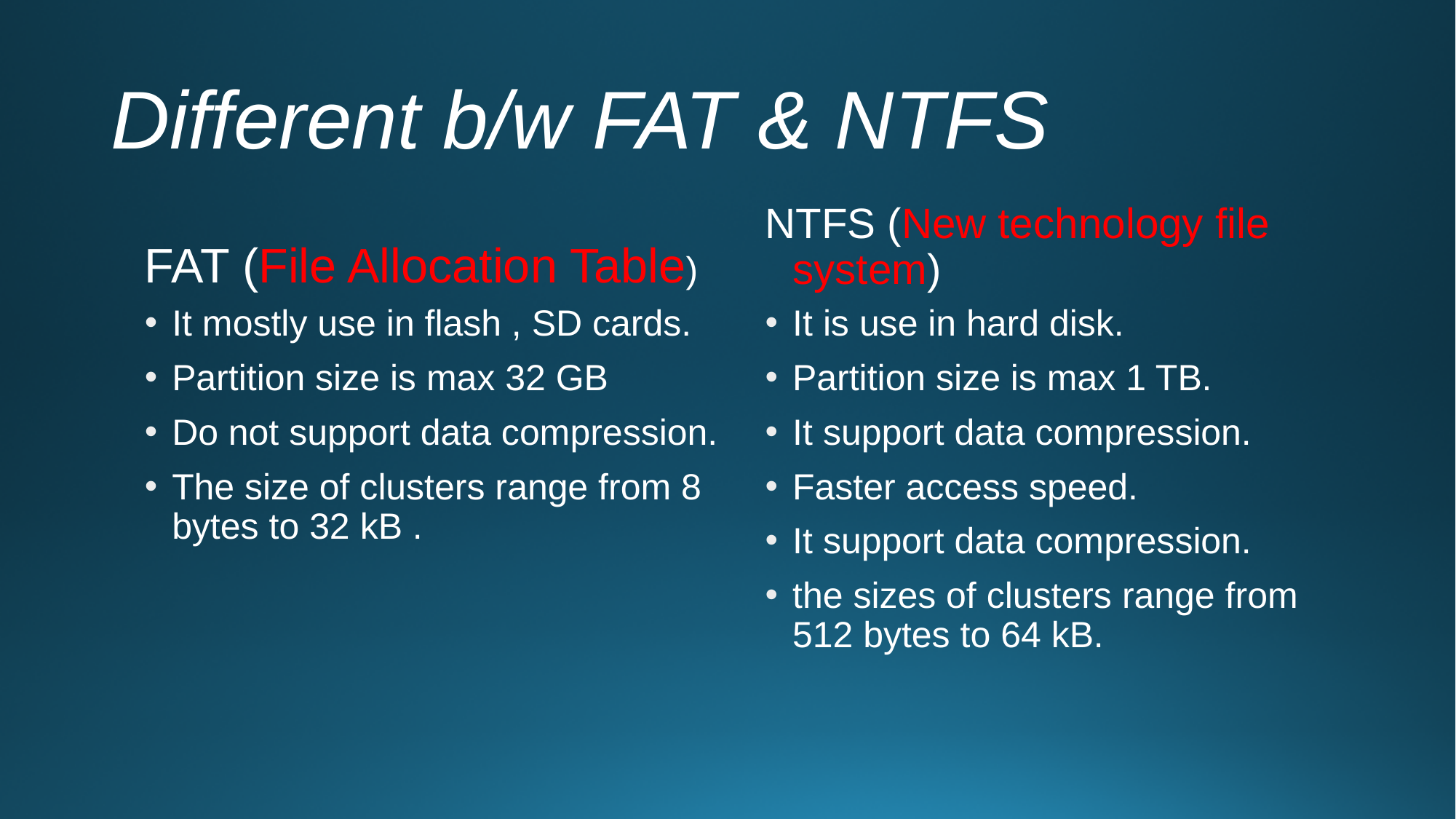

# Different b/w FAT & NTFS
FAT (File Allocation Table)
NTFS (New technology file system)
It mostly use in flash , SD cards.
Partition size is max 32 GB
Do not support data compression.
The size of clusters range from 8 bytes to 32 kB .

It is use in hard disk.
Partition size is max 1 TB.
It support data compression.
Faster access speed.
It support data compression.
the sizes of clusters range from 512 bytes to 64 kB.